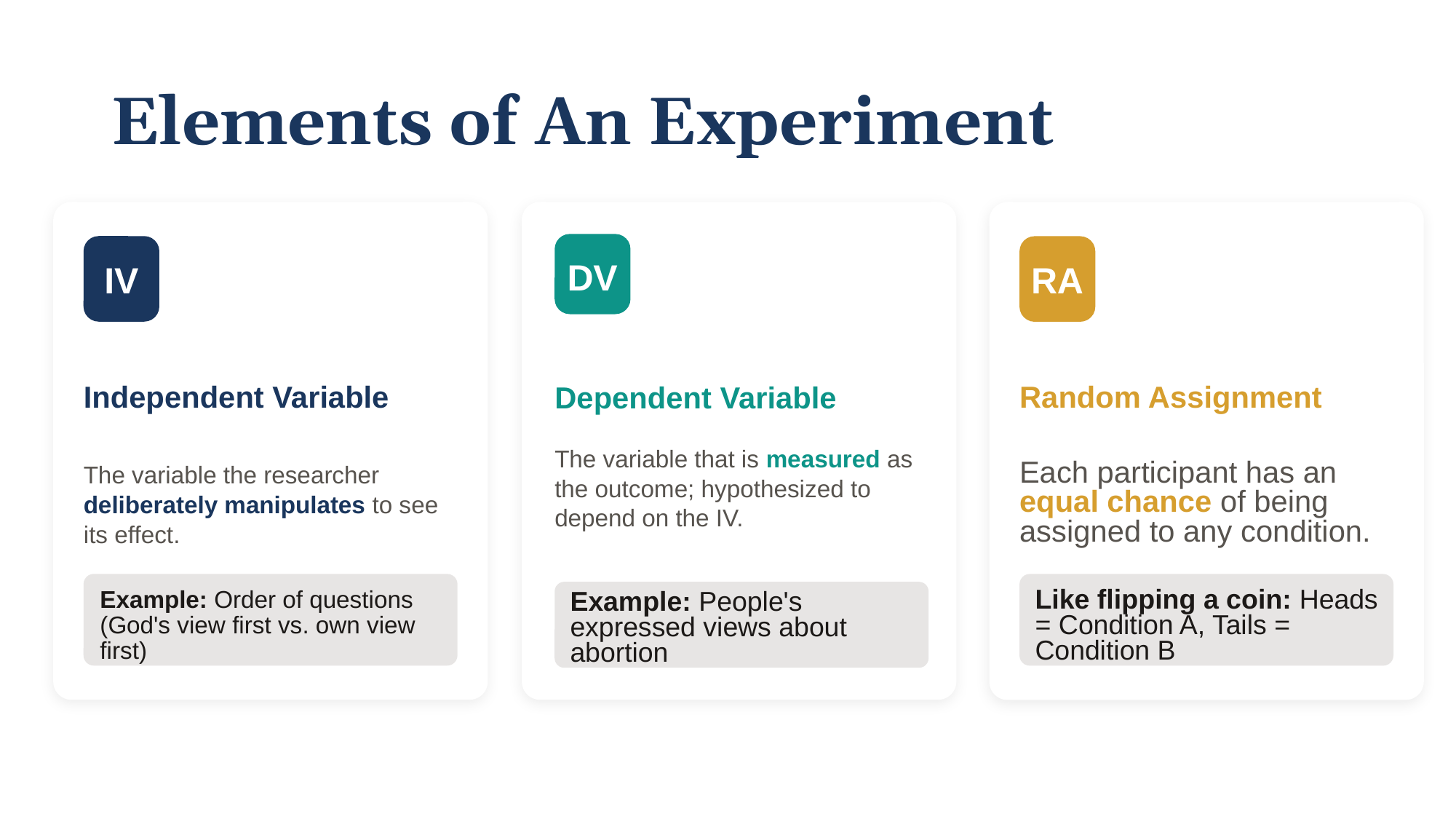

# Elements of An Experiment

IV
Independent Variable
The variable the researcher deliberately manipulates to see its effect.

Example: Order of questions (God's view first vs. own view first)

DV
Dependent Variable
The variable that is measured as the outcome; hypothesized to depend on the IV.

Example: People's expressed views about abortion

RA
Random Assignment
Each participant has an equal chance of being assigned to any condition.

Like flipping a coin: Heads = Condition A, Tails = Condition B